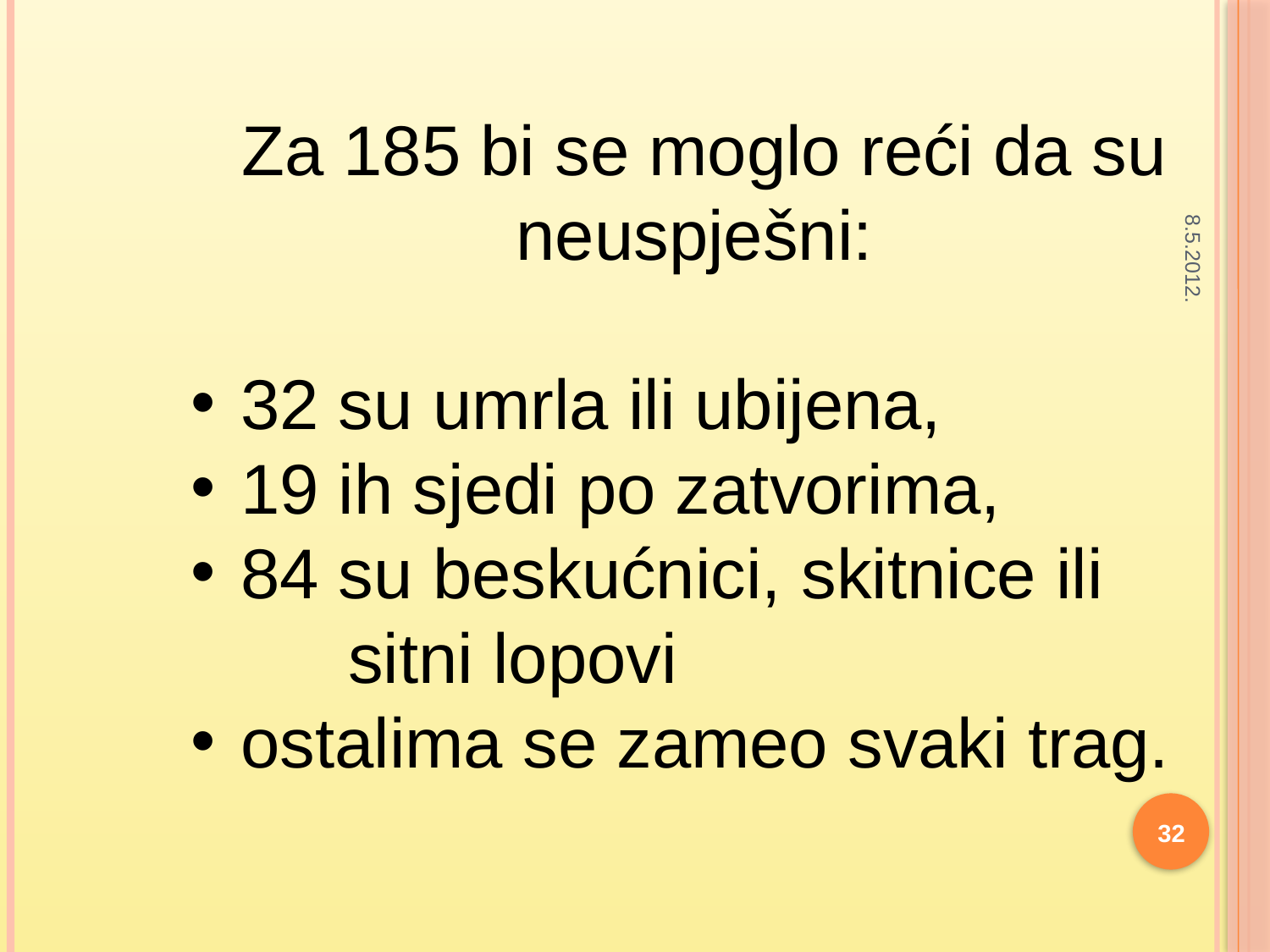

Za 185 bi se moglo reći da su neuspješni:

 32 su umrla ili ubijena,
 19 ih sjedi po zatvorima,
 84 su beskućnici, skitnice ili 	sitni lopovi
 ostalima se zameo svaki trag.
8.5.2012.
32